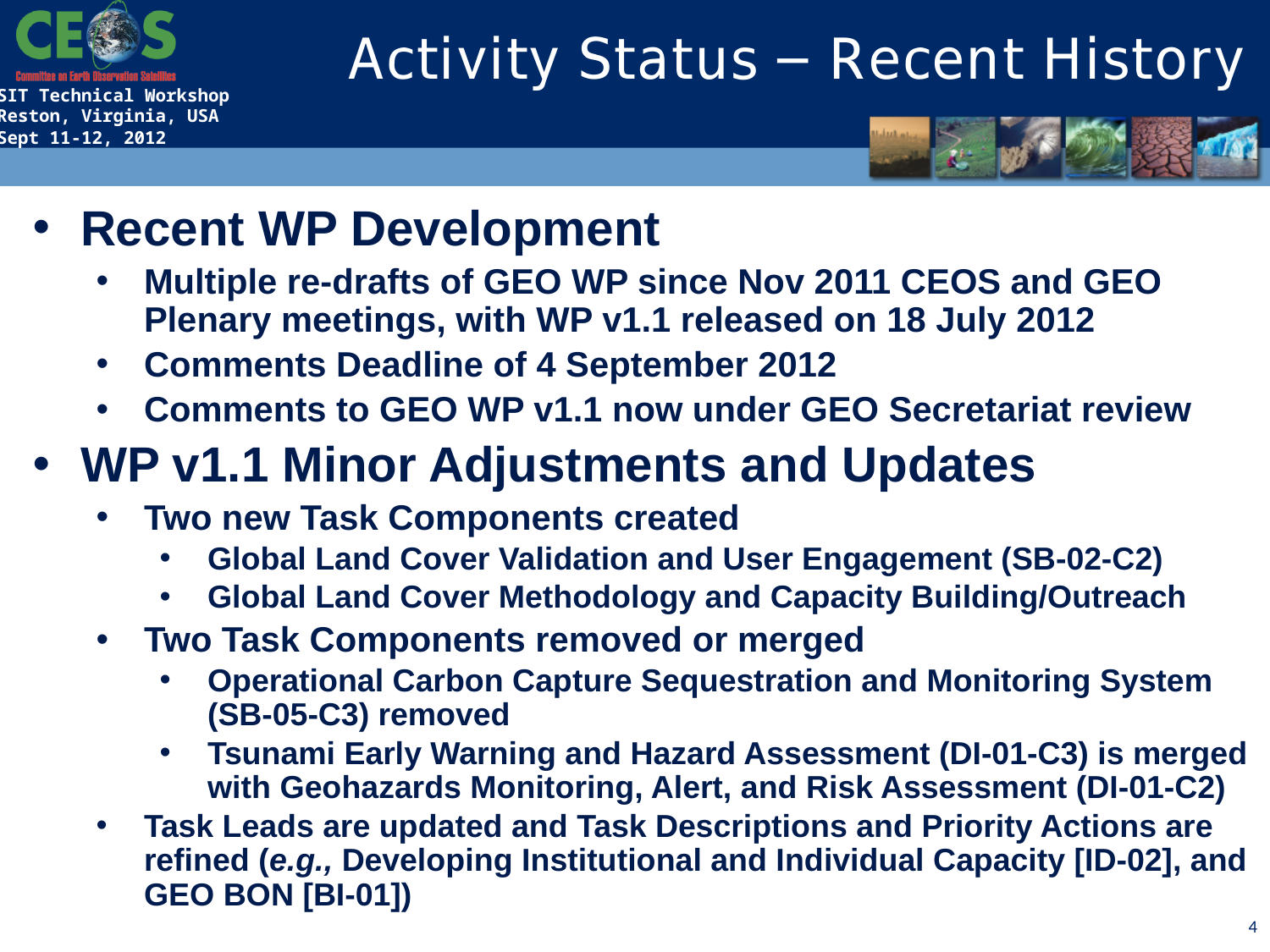

Activity Status – Recent History
Recent WP Development
Multiple re-drafts of GEO WP since Nov 2011 CEOS and GEO Plenary meetings, with WP v1.1 released on 18 July 2012
Comments Deadline of 4 September 2012
Comments to GEO WP v1.1 now under GEO Secretariat review
WP v1.1 Minor Adjustments and Updates
Two new Task Components created
Global Land Cover Validation and User Engagement (SB-02-C2)
Global Land Cover Methodology and Capacity Building/Outreach
Two Task Components removed or merged
Operational Carbon Capture Sequestration and Monitoring System (SB-05-C3) removed
Tsunami Early Warning and Hazard Assessment (DI-01-C3) is merged with Geohazards Monitoring, Alert, and Risk Assessment (DI-01-C2)
Task Leads are updated and Task Descriptions and Priority Actions are refined (e.g., Developing Institutional and Individual Capacity [ID-02], and GEO BON [BI-01])

4